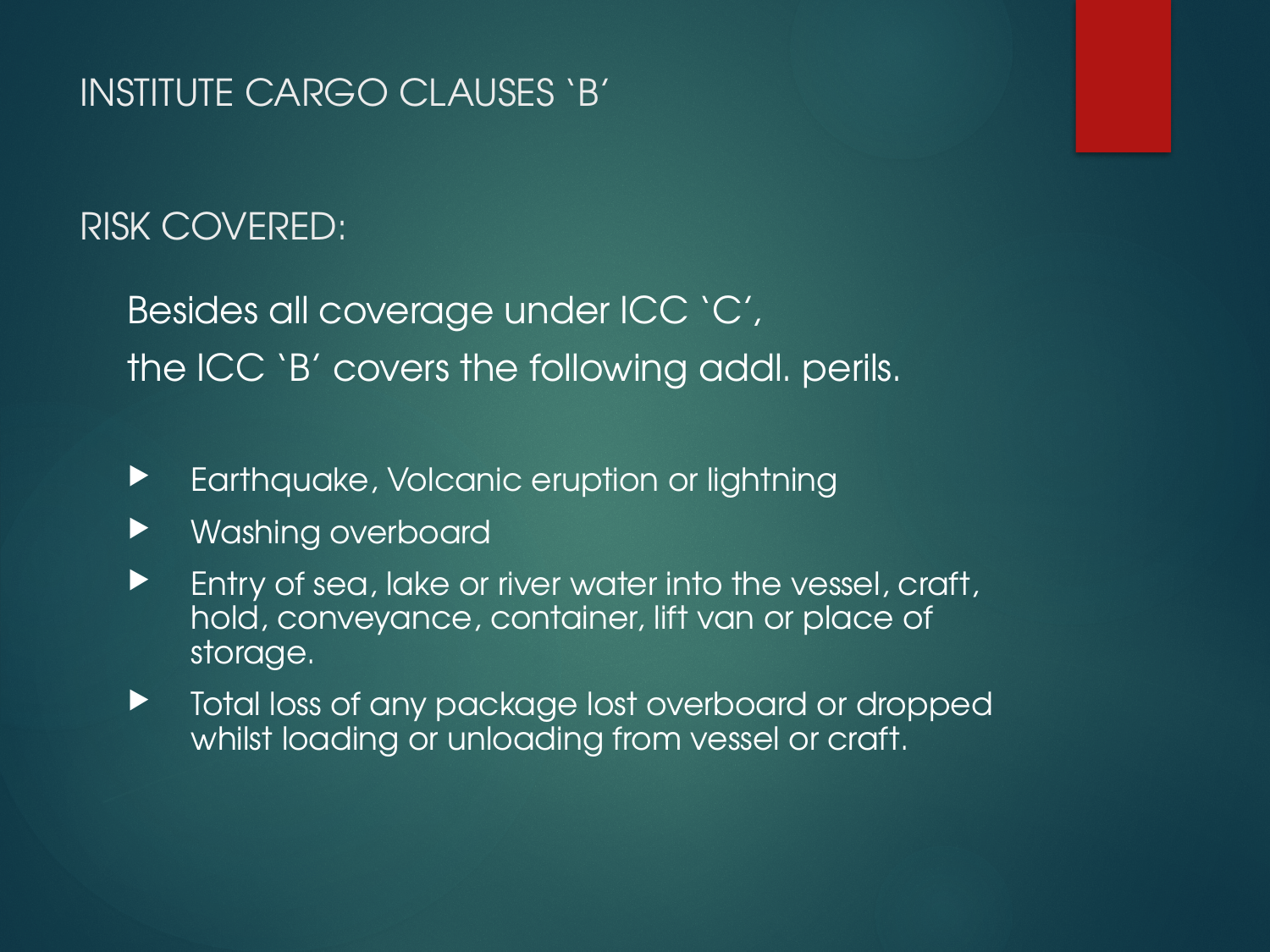

# INSTITUTE CARGO CLAUSES ‘B’ RISK COVERED:
Besides all coverage under ICC ‘C’,
the ICC ‘B’ covers the following addl. perils.

Earthquake, Volcanic eruption or lightning
Washing overboard
Entry of sea, lake or river water into the vessel, craft, hold, conveyance, container, lift van or place of storage.
Total loss of any package lost overboard or dropped whilst loading or unloading from vessel or craft.